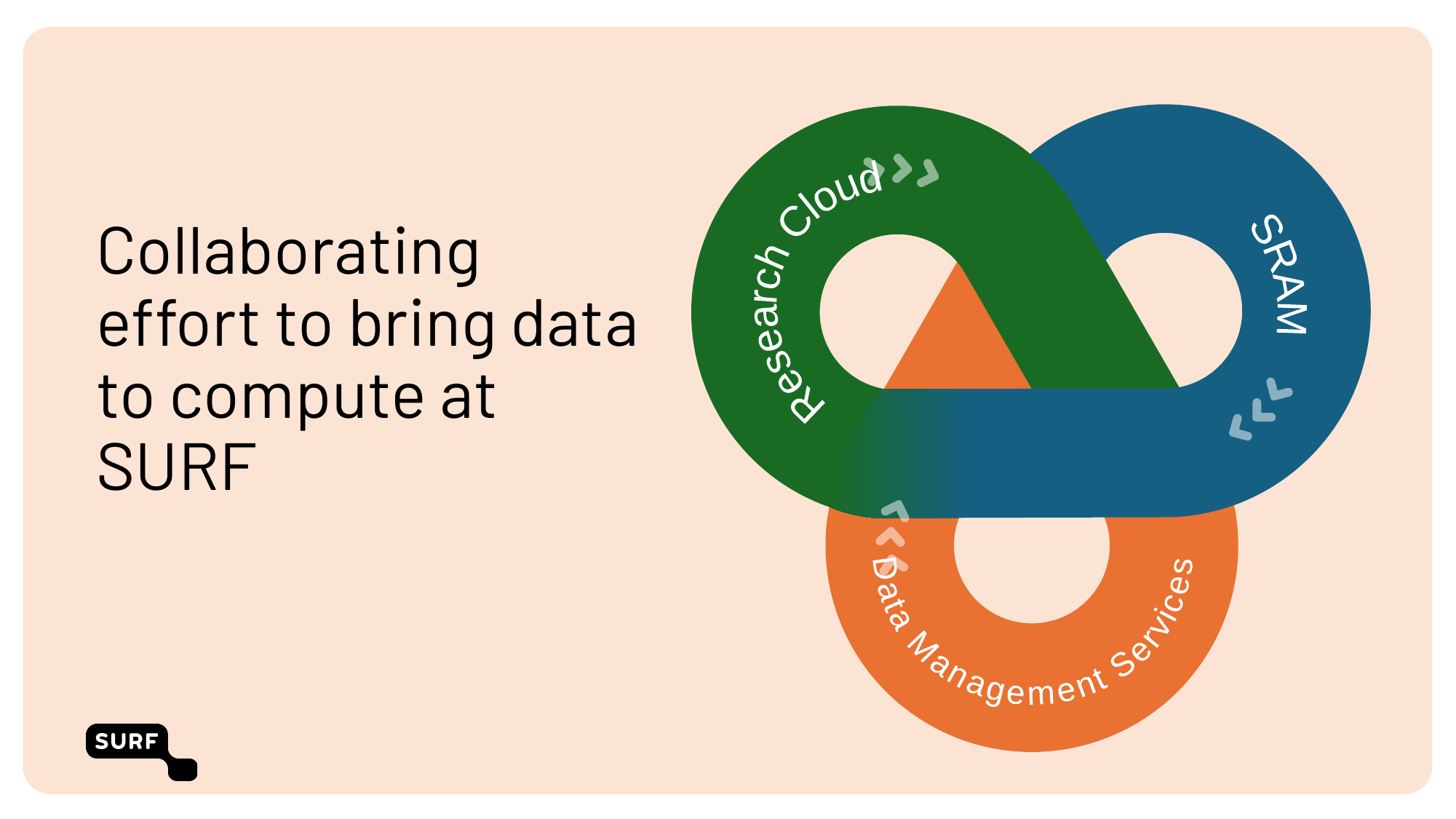

Research Cloud
SRAM

     Data Management Services

# Collaborating effort to bring data to compute at SURF